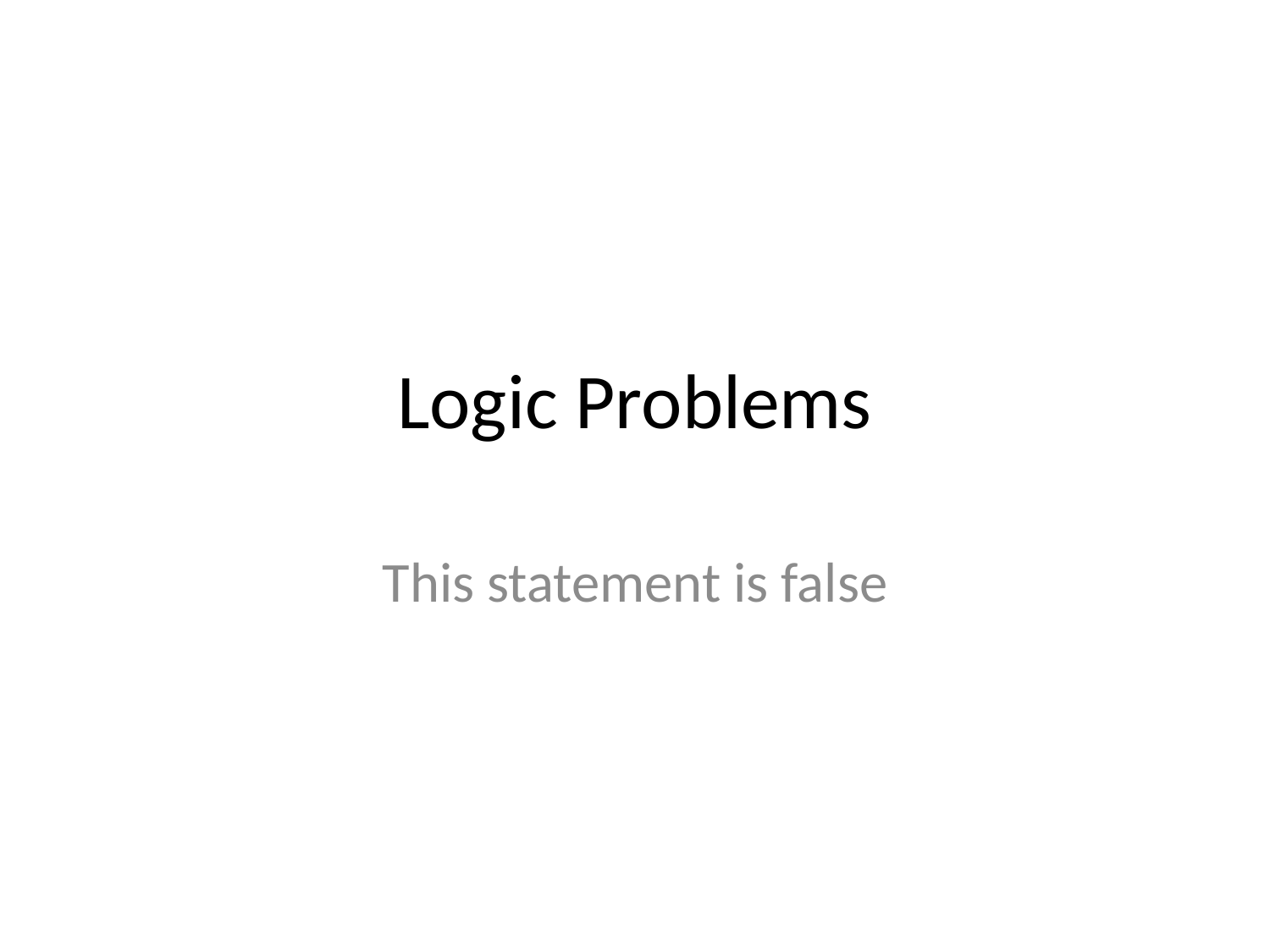

# Logic Problems
This statement is false